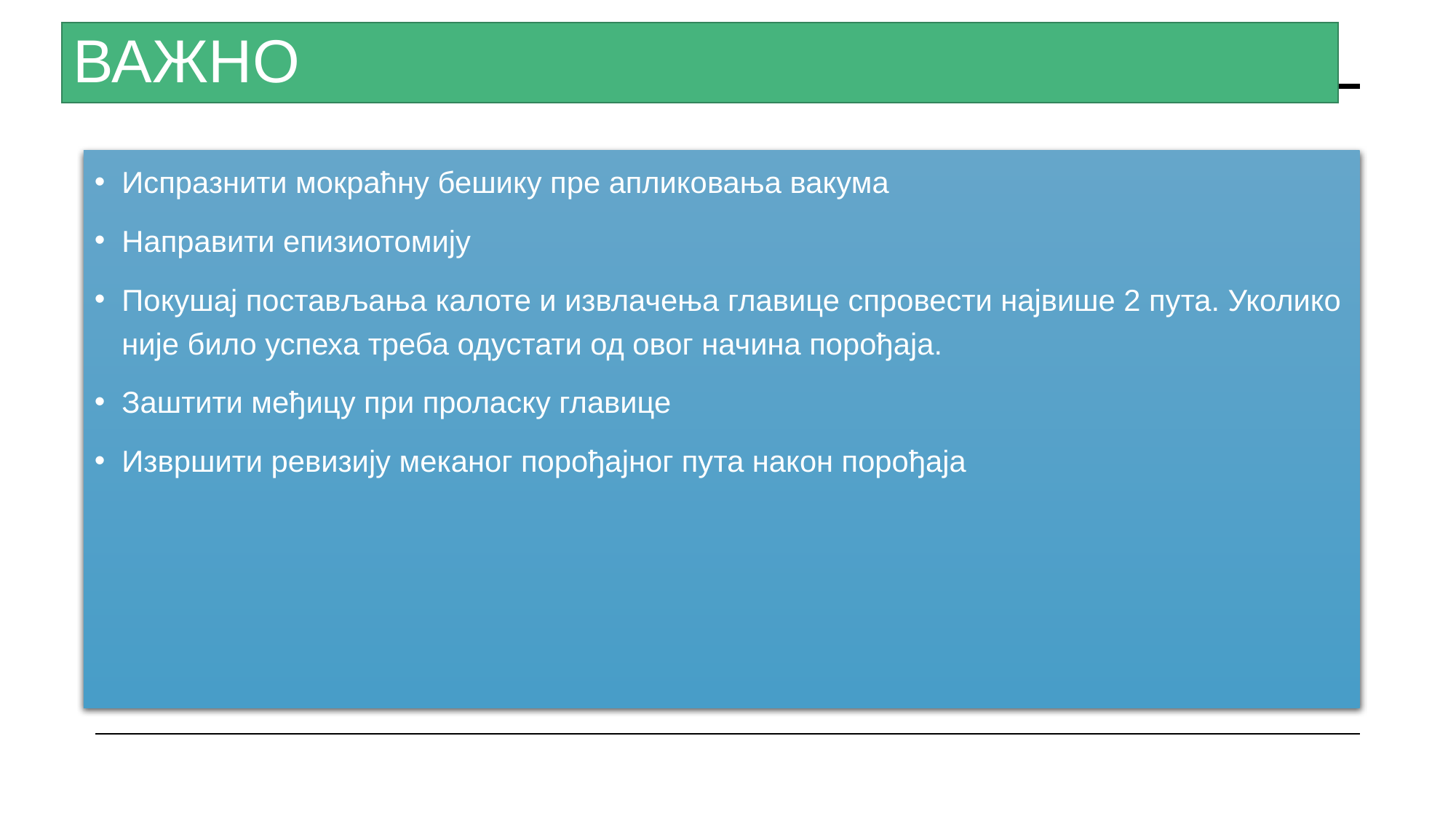

# важно
Испразнити мокраћну бешику пре апликовања вакума
Направити епизиотомију
Покушај постављања калоте и извлачења главице спровести највише 2 пута. Уколико није било успеха треба одустати од овог начина порођаја.
Заштити међицу при проласку главице
Извршити ревизију меканог порођајног пута након порођаја